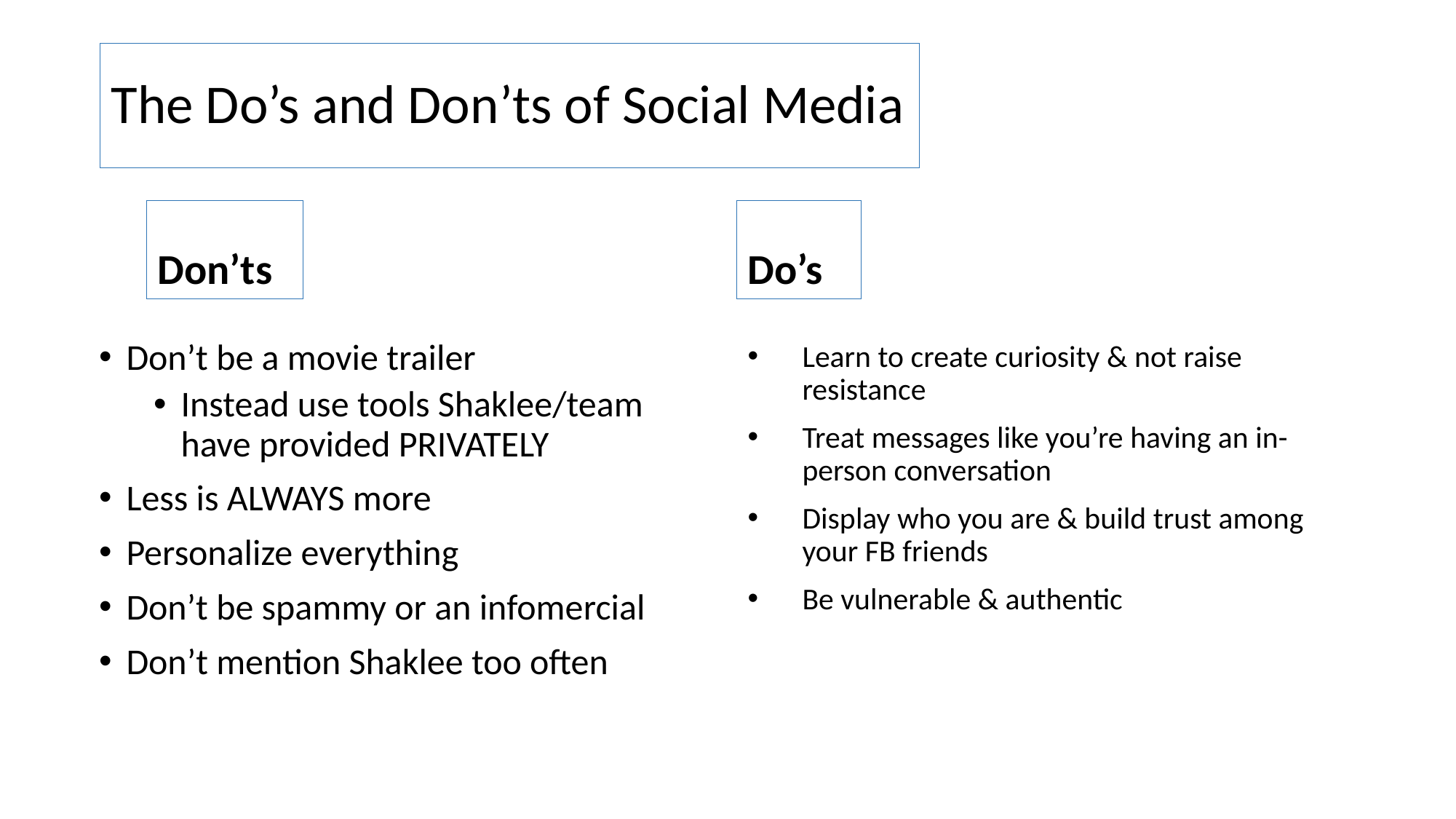

# The Do’s and Don’ts of Social Media
Don’ts
Do’s
Don’t be a movie trailer
Instead use tools Shaklee/team have provided PRIVATELY
Less is ALWAYS more
Personalize everything
Don’t be spammy or an infomercial
Don’t mention Shaklee too often

Learn to create curiosity & not raise resistance
Treat messages like you’re having an in-person conversation
Display who you are & build trust among your FB friends
Be vulnerable & authentic